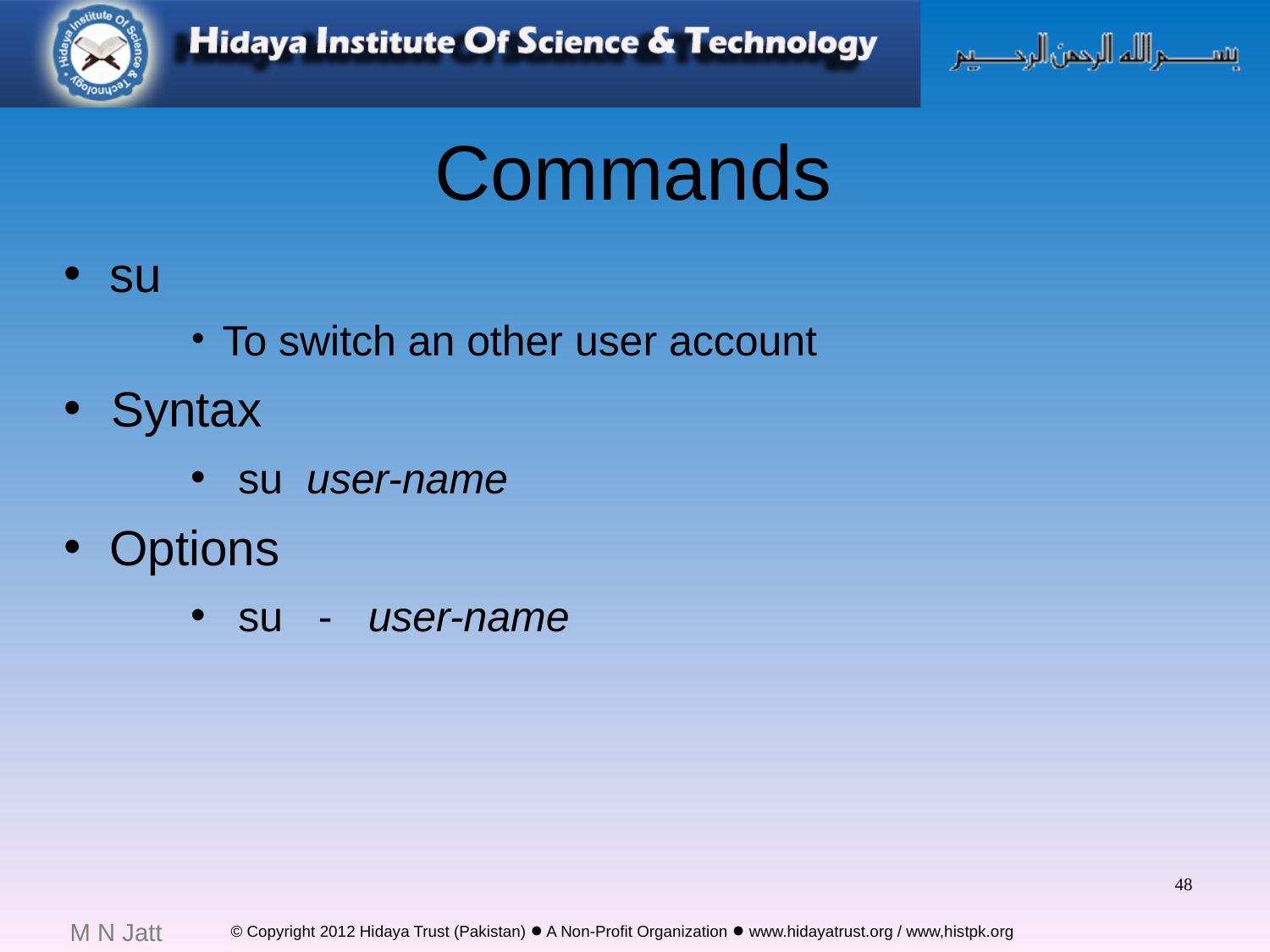

# Commands
su
To switch an other user account
Syntax
su  user-name
Options
su   -   user-name

48